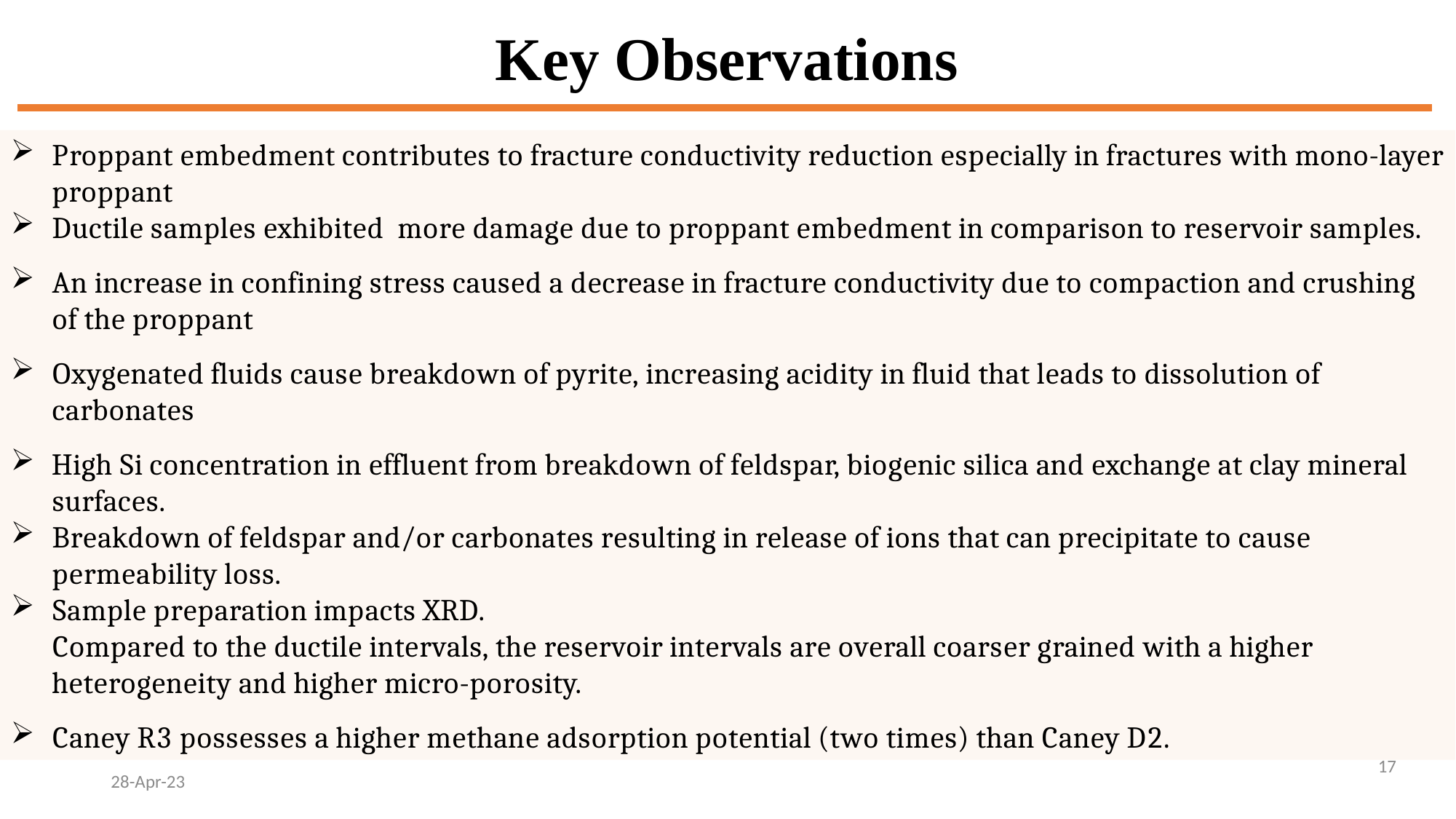

# Key Observations
Proppant embedment contributes to fracture conductivity reduction especially in fractures with mono-layer proppant
Ductile samples exhibited  more damage due to proppant embedment in comparison to reservoir samples.
An increase in confining stress caused a decrease in fracture conductivity due to compaction and crushing of the proppant
Oxygenated fluids cause breakdown of pyrite, increasing acidity in fluid that leads to dissolution of carbonates
High Si concentration in effluent from breakdown of feldspar, biogenic silica and exchange at clay mineral surfaces.
Breakdown of feldspar and/or carbonates resulting in release of ions that can precipitate to cause permeability loss.
Sample preparation impacts XRD.
Compared to the ductile intervals, the reservoir intervals are overall coarser grained with a higher heterogeneity and higher micro-porosity.
Caney R3 possesses a higher methane adsorption potential (two times) than Caney D2.
17
28-Apr-23